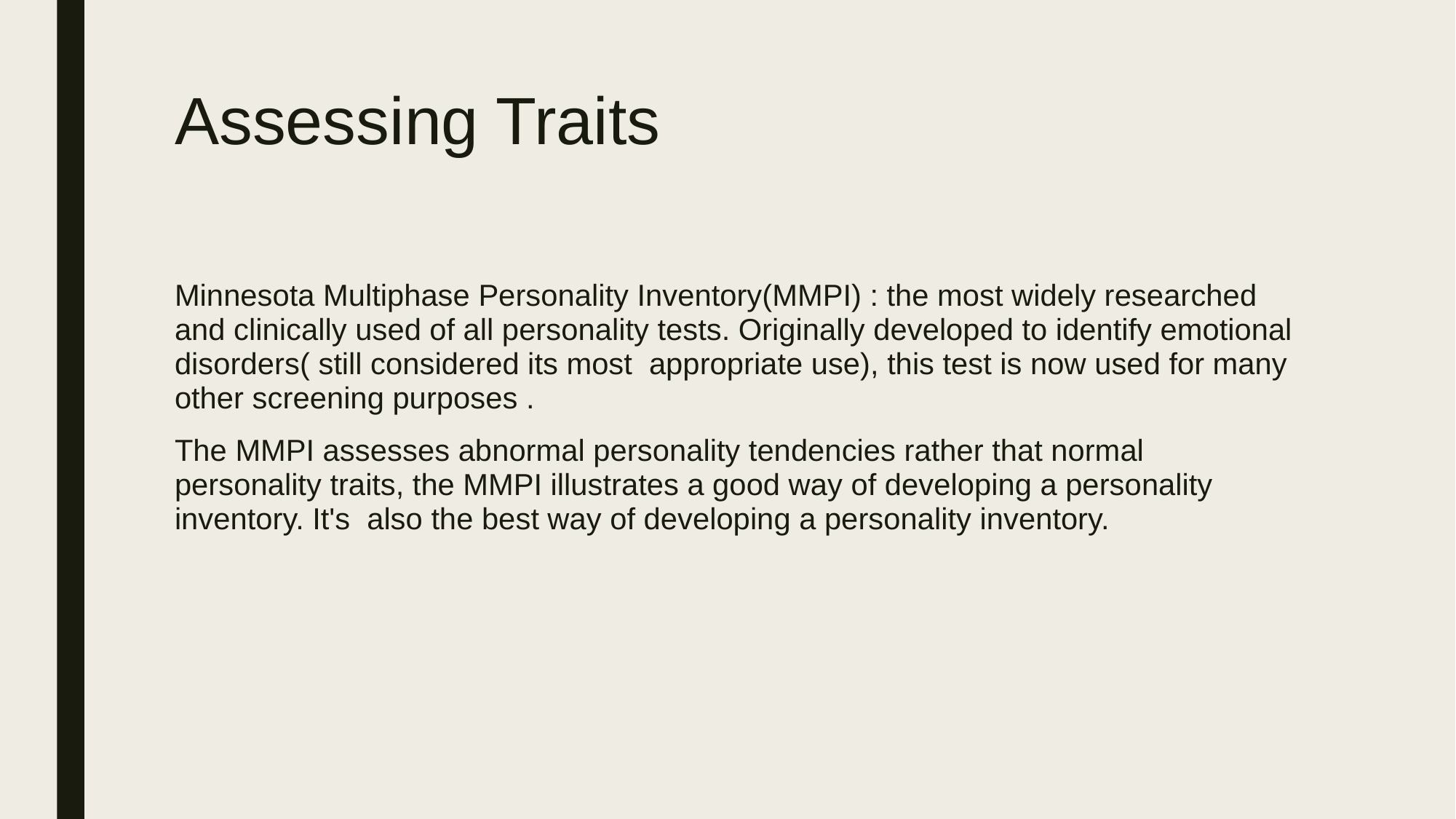

# Assessing Traits
Minnesota Multiphase Personality Inventory(MMPI) : the most widely researched and clinically used of all personality tests. Originally developed to identify emotional disorders( still considered its most  appropriate use), this test is now used for many other screening purposes .
The MMPI assesses abnormal personality tendencies rather that normal personality traits, the MMPI illustrates a good way of developing a personality inventory. It's  also the best way of developing a personality inventory.